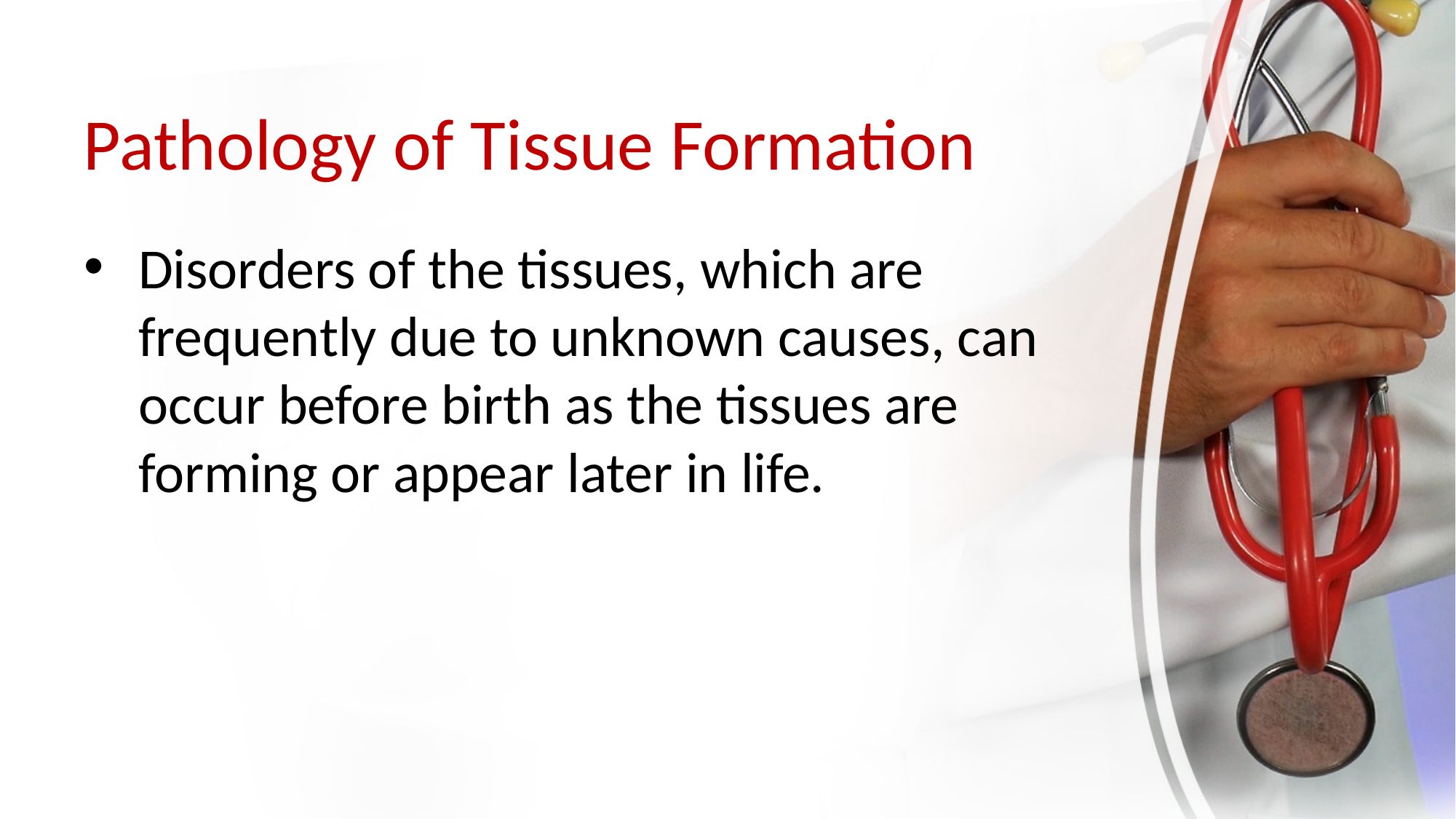

# Pathology of Tissue Formation
Disorders of the tissues, which are frequently due to unknown causes, can occur before birth as the tissues are forming or appear later in life.